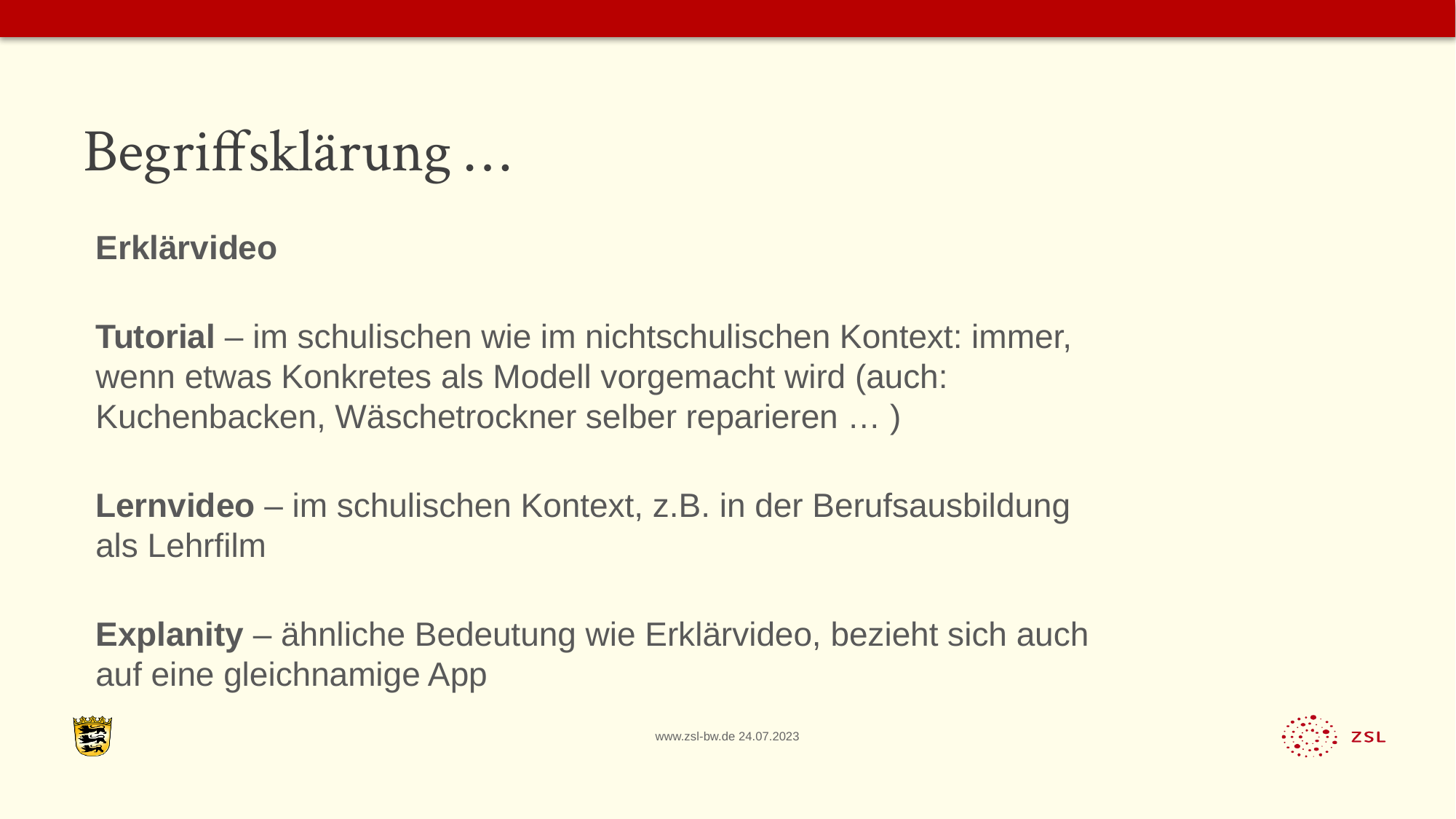

# Begriffsklärung …
Erklärvideo

Tutorial – im schulischen wie im nichtschulischen Kontext: immer, wenn etwas Konkretes als Modell vorgemacht wird (auch: Kuchenbacken, Wäschetrockner selber reparieren … )

Lernvideo – im schulischen Kontext, z.B. in der Berufsausbildung als Lehrfilm

Explanity – ähnliche Bedeutung wie Erklärvideo, bezieht sich auch auf eine gleichnamige App